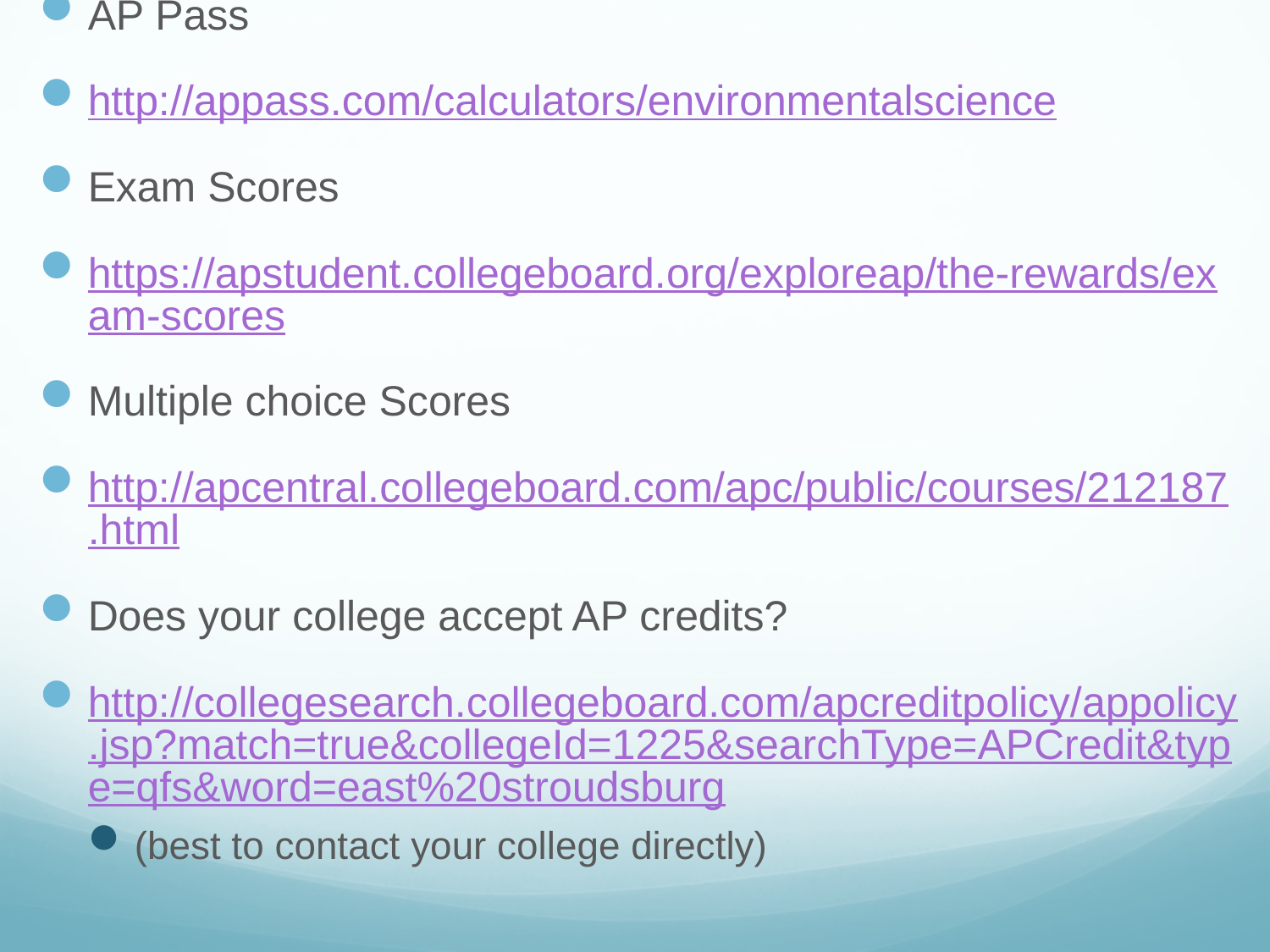

AP Pass
http://appass.com/calculators/environmentalscience
Exam Scores
https://apstudent.collegeboard.org/exploreap/the-rewards/exam-scores
Multiple choice Scores
http://apcentral.collegeboard.com/apc/public/courses/212187.html
Does your college accept AP credits?
http://collegesearch.collegeboard.com/apcreditpolicy/appolicy.jsp?match=true&collegeId=1225&searchType=APCredit&type=qfs&word=east%20stroudsburg
(best to contact your college directly)